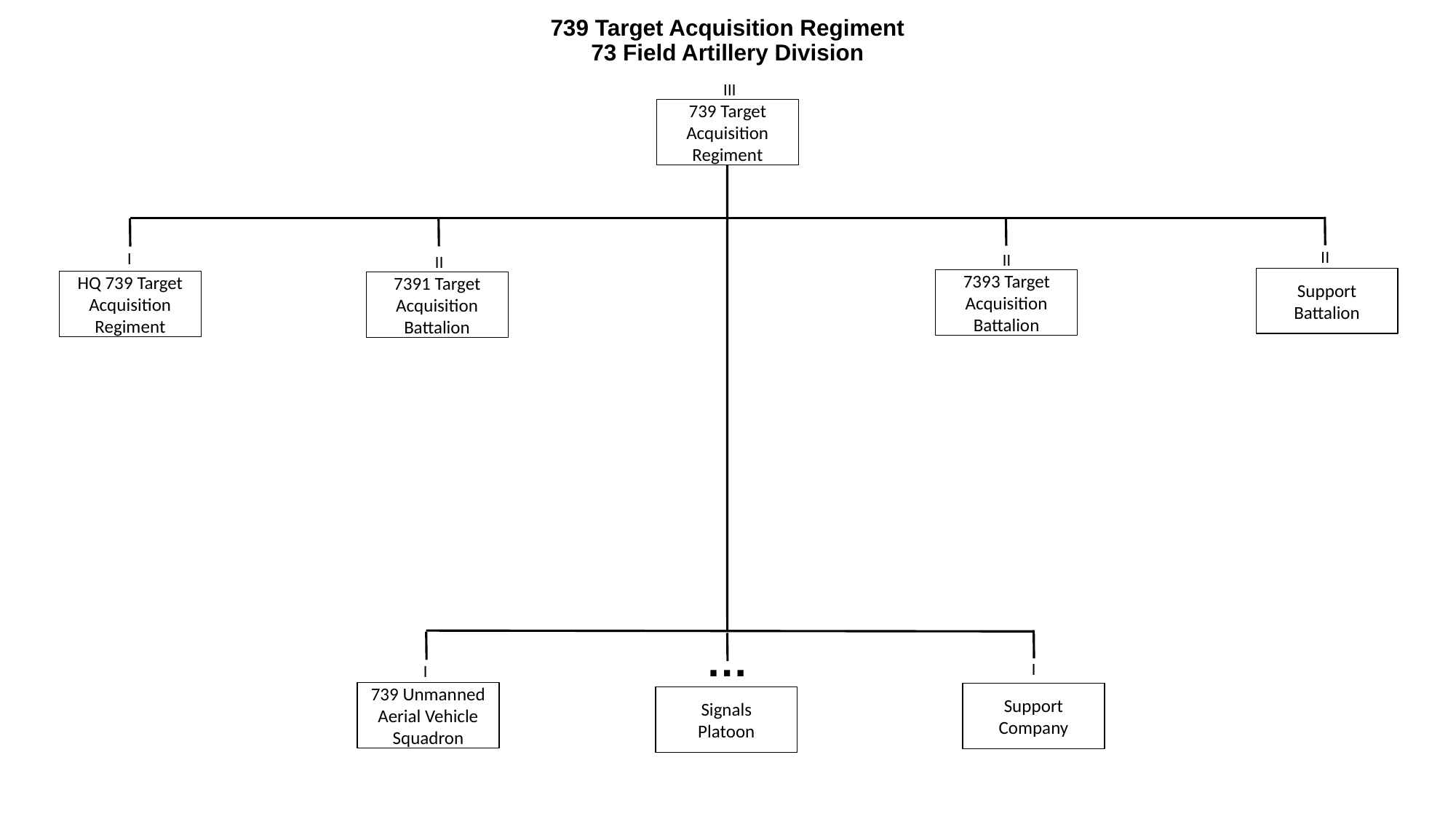

# 739 Target Acquisition Regiment 73 Field Artillery Division
III
739 Target Acquisition Regiment
II
I
II
II
Support
Battalion
7393 Target Acquisition Battalion
HQ 739 Target Acquisition Regiment
7391 Target Acquisition Battalion
…
I
I
739 Unmanned Aerial Vehicle Squadron
Support
Company
Signals
Platoon